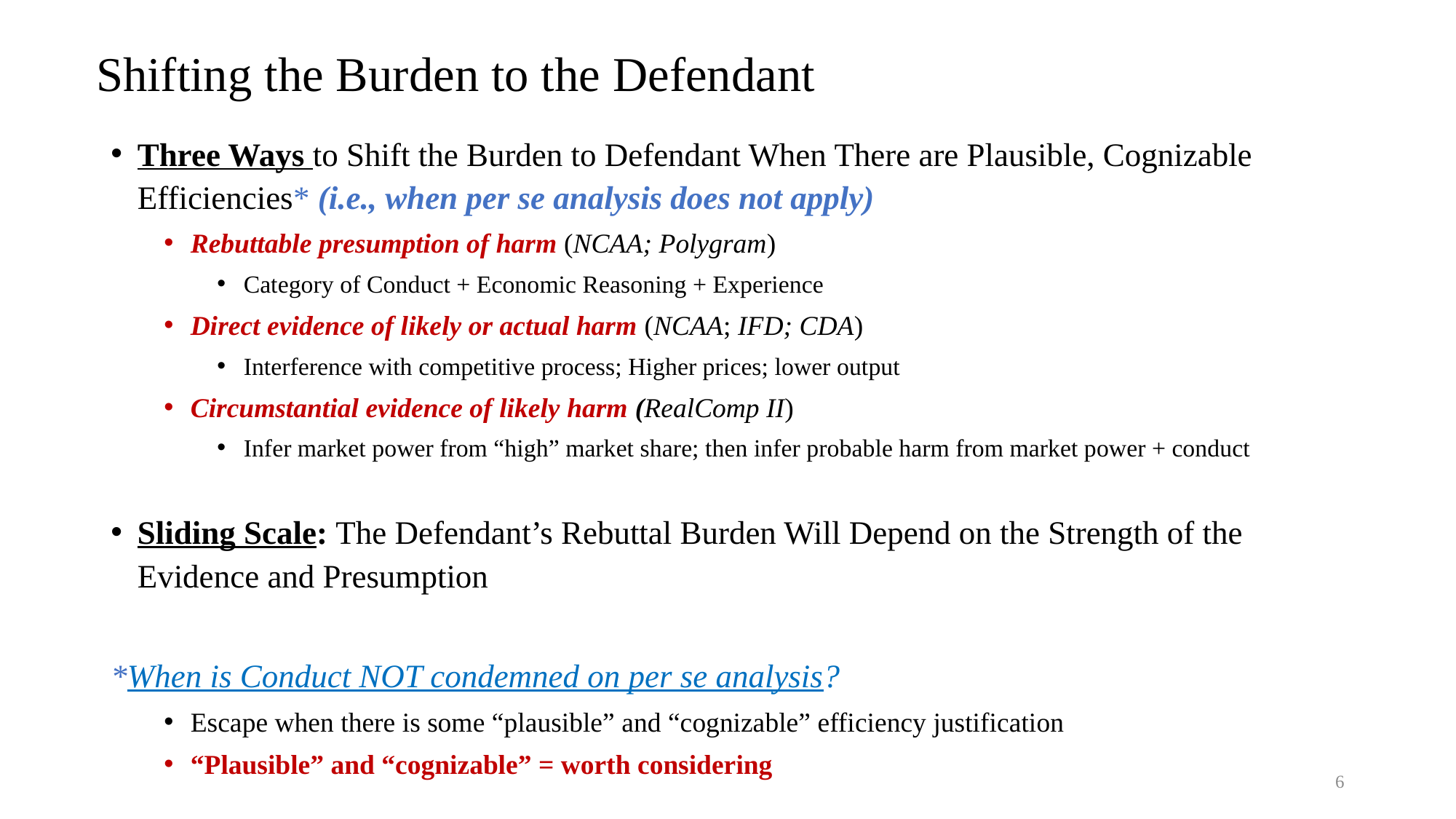

# Shifting the Burden to the Defendant
Three Ways to Shift the Burden to Defendant When There are Plausible, Cognizable Efficiencies* (i.e., when per se analysis does not apply)
Rebuttable presumption of harm (NCAA; Polygram)
Category of Conduct + Economic Reasoning + Experience
Direct evidence of likely or actual harm (NCAA; IFD; CDA)
Interference with competitive process; Higher prices; lower output
Circumstantial evidence of likely harm (RealComp II)
Infer market power from “high” market share; then infer probable harm from market power + conduct
Sliding Scale: The Defendant’s Rebuttal Burden Will Depend on the Strength of the Evidence and Presumption
*When is Conduct NOT condemned on per se analysis?
Escape when there is some “plausible” and “cognizable” efficiency justification
“Plausible” and “cognizable” = worth considering
6